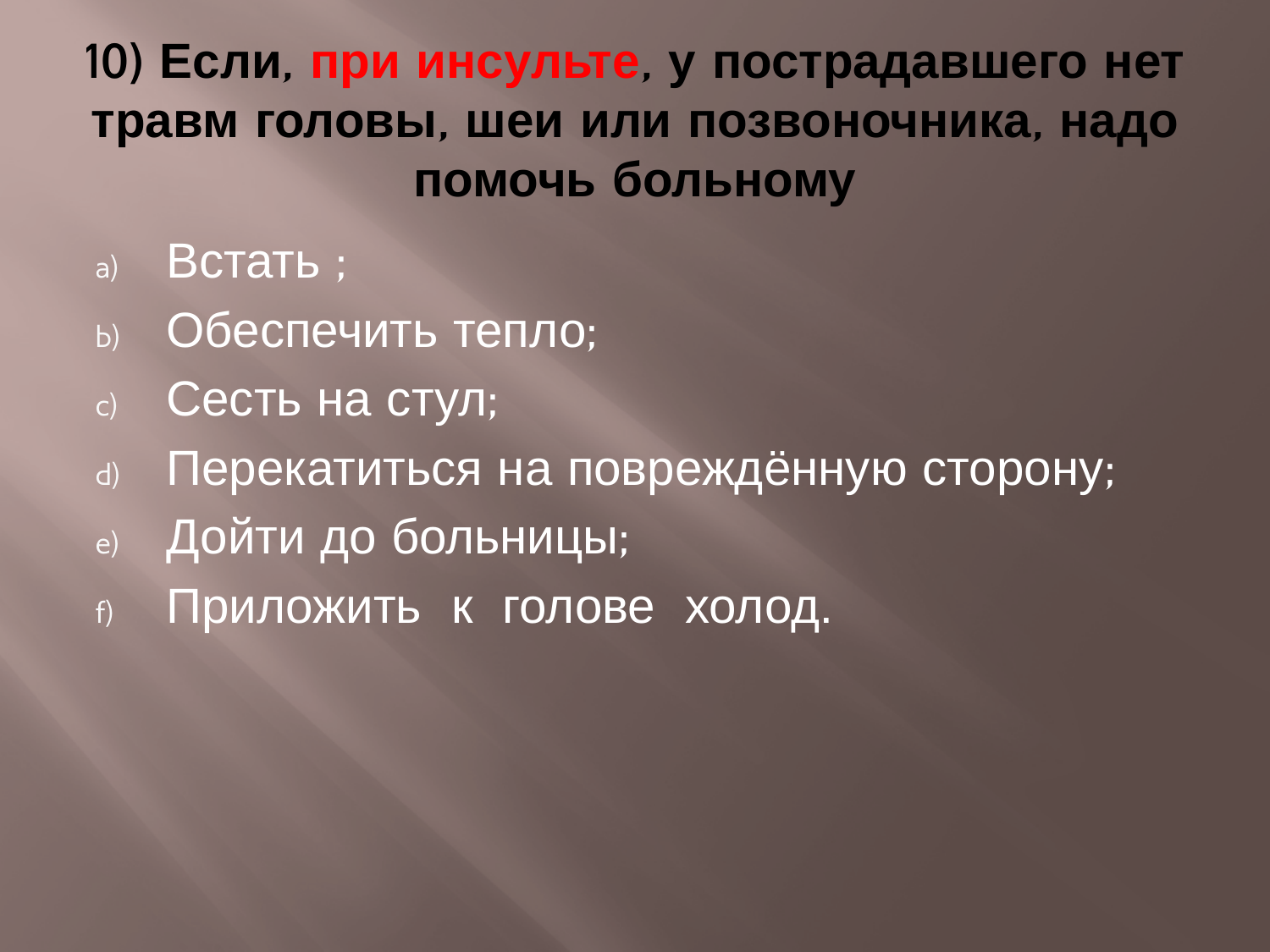

# 10) Если, при инсульте, у пострадавшего нет травм головы, шеи или позвоночника, надо помочь больному
Встать ;
Обеспечить тепло;
Сесть на стул;
Перекатиться на повреждённую сторону;
Дойти до больницы;
Приложить  к  голове  холод.